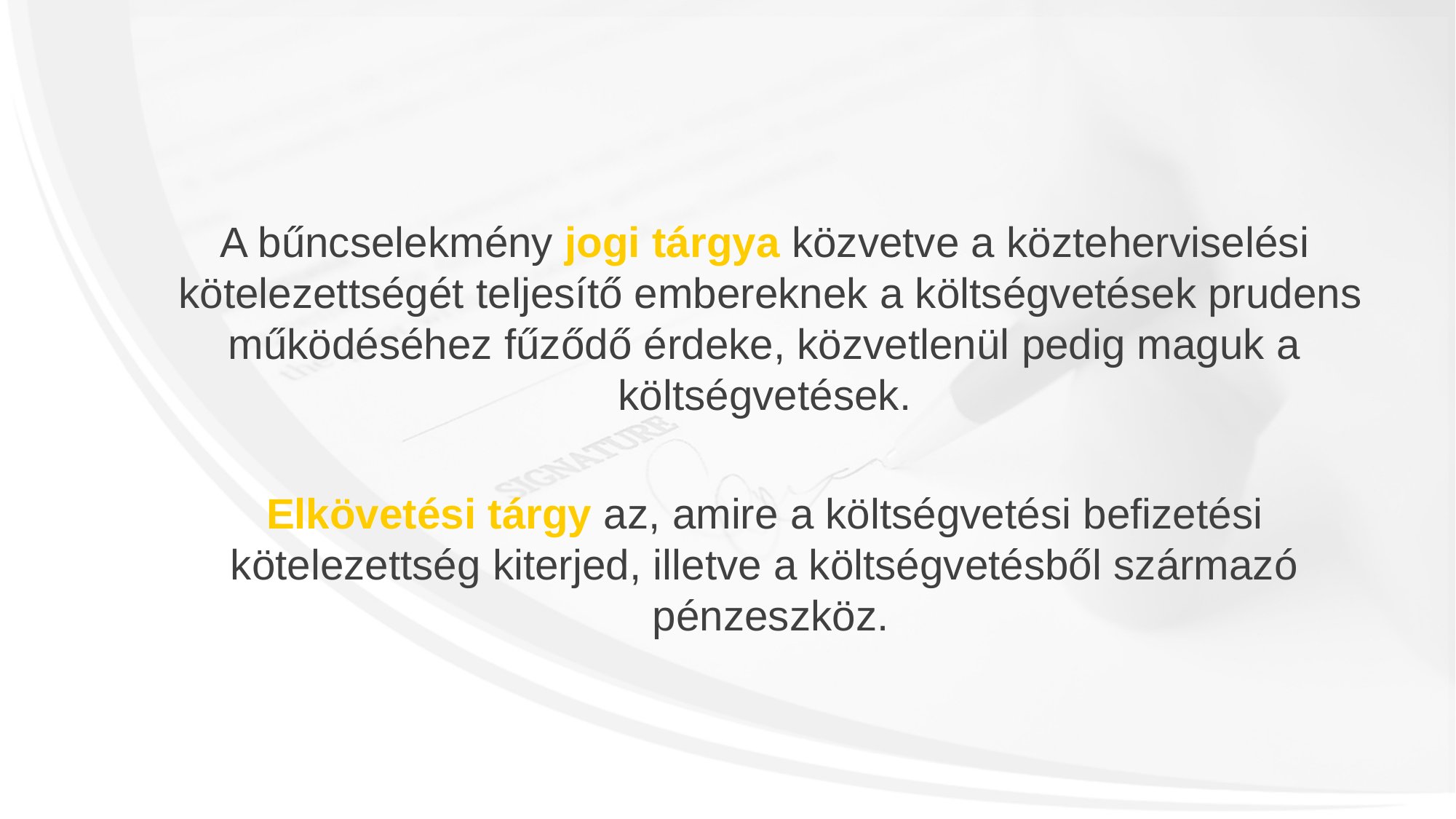

A bűncselekmény jogi tárgya közvetve a közteherviselési
kötelezettségét teljesítő embereknek a költségvetések prudens működéséhez fűződő érdeke, közvetlenül pedig maguk a
költségvetések.

Elkövetési tárgy az, amire a költségvetési befizetési
kötelezettség kiterjed, illetve a költségvetésből származó
pénzeszköz.